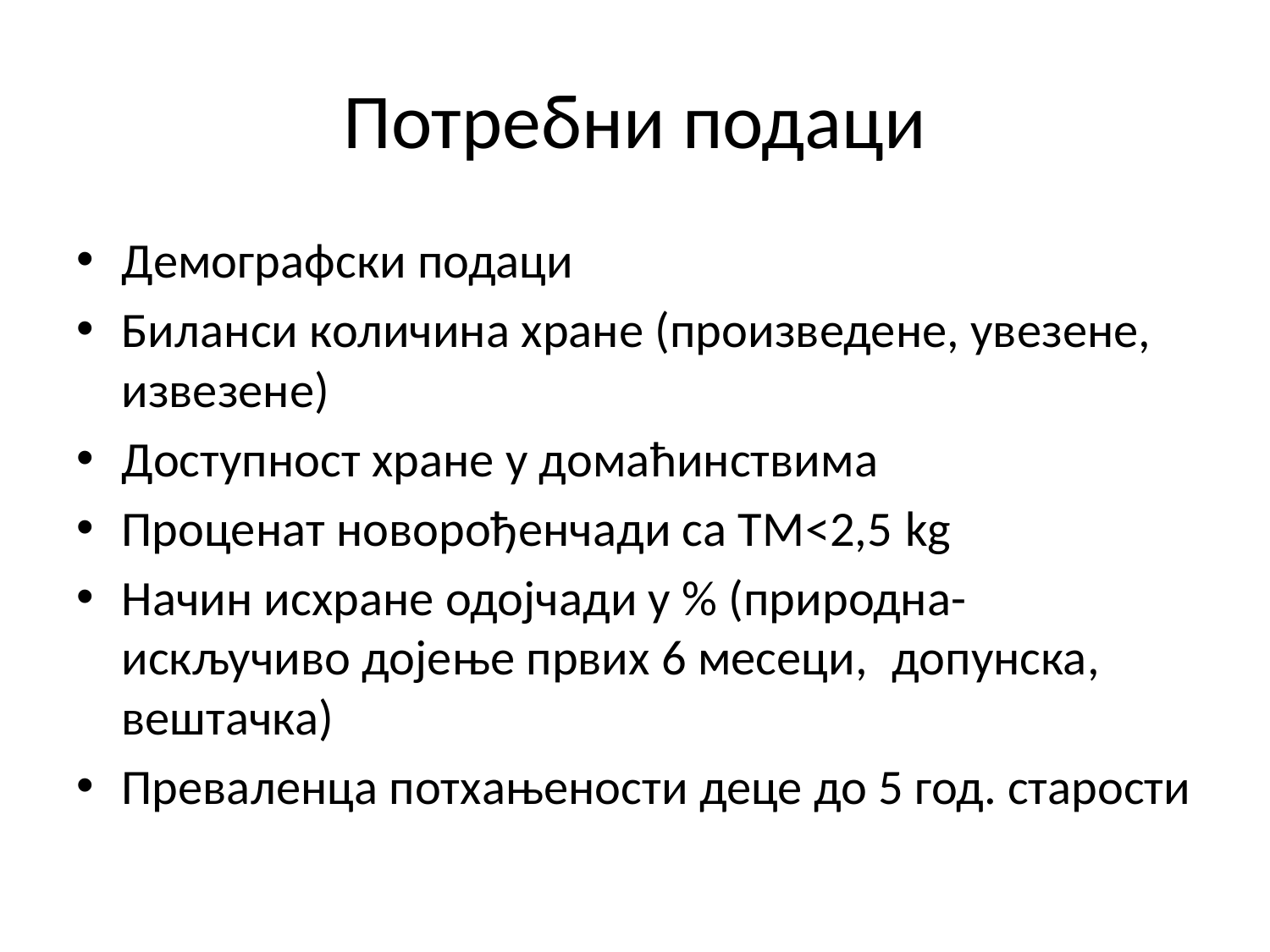

# Потребни подаци
Демографски подаци
Биланси количина хране (произведене, увезене, извезене)
Доступност хране у домаћинствима
Проценат новорођенчади са ТМ<2,5 kg
Начин исхране одојчади у % (природна-искључиво дојење првих 6 месеци,  допунска, вештачка)
Преваленца потхањености деце до 5 год. старости